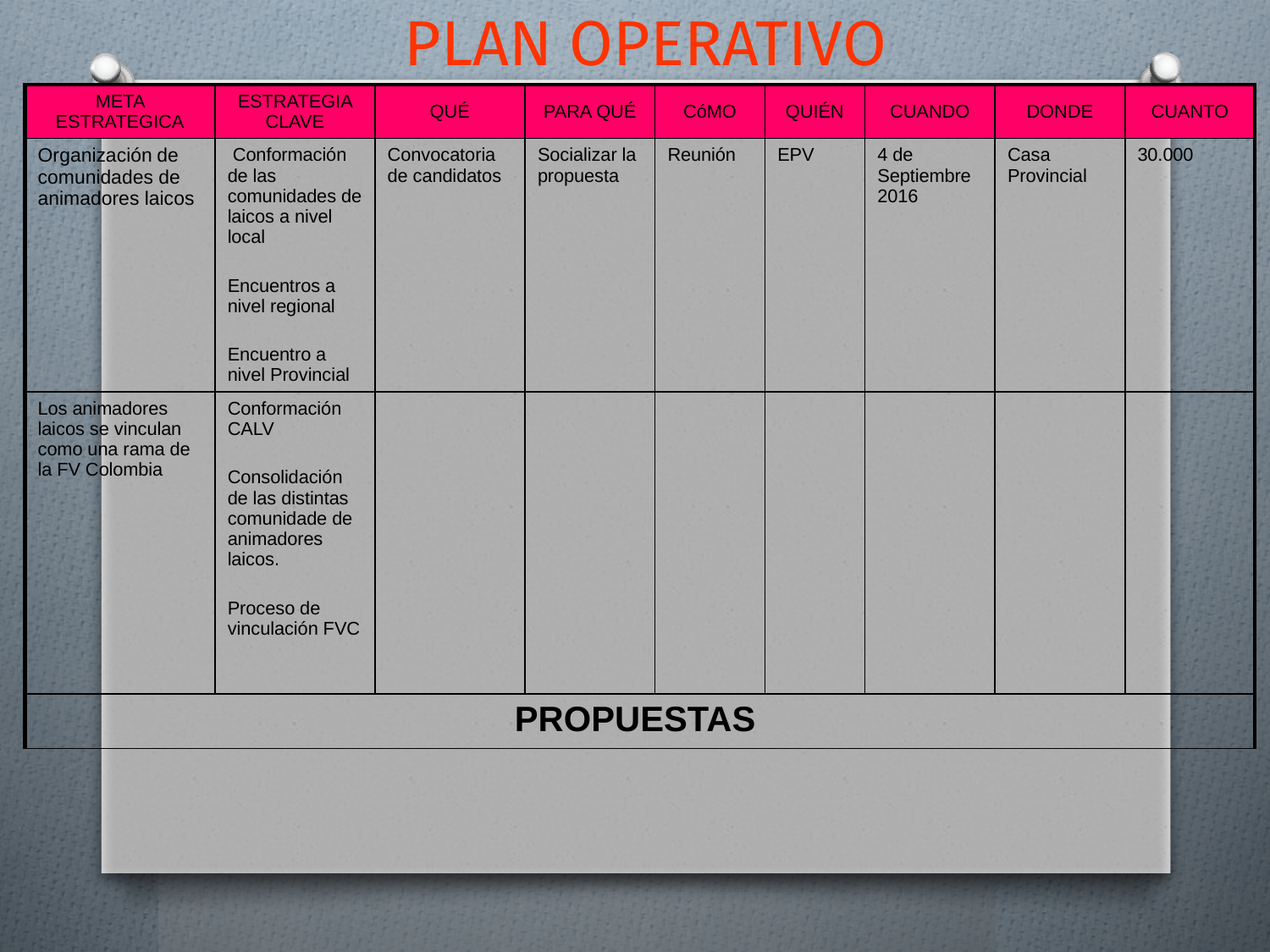

PLAN OPERATIVO
| META ESTRATEGICA | ESTRATEGIA CLAVE | QUÉ | PARA QUÉ | CóMO | QUIÉN | CUANDO | DONDE | CUANTO |
| --- | --- | --- | --- | --- | --- | --- | --- | --- |
| Organización de comunidades de animadores laicos | Conformación de las comunidades de laicos a nivel local Encuentros a nivel regional Encuentro a nivel Provincial | Convocatoria de candidatos | Socializar la propuesta | Reunión | EPV | 4 de Septiembre 2016 | Casa Provincial | 30.000 |
| Los animadores laicos se vinculan como una rama de la FV Colombia | Conformación CALV Consolidación de las distintas comunidade de animadores laicos. Proceso de vinculación FVC |  |  |  |  |  |  |  |
| PROPUESTAS |  |  |  |  |  |  |  |  |